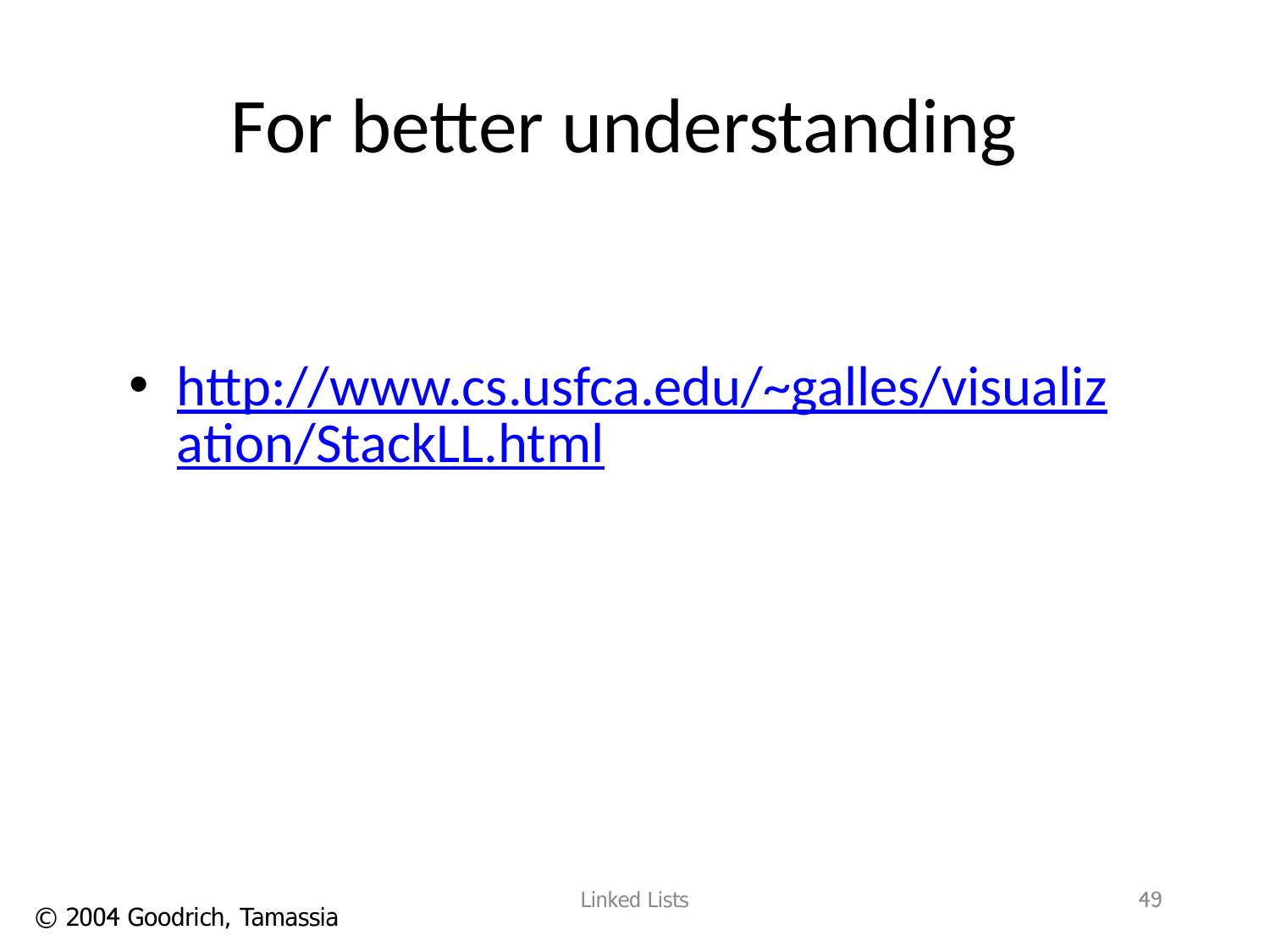

# For better understanding

http://www.cs.usfca.edu/~galles/visualization/StackLL.html
Linked Lists
49